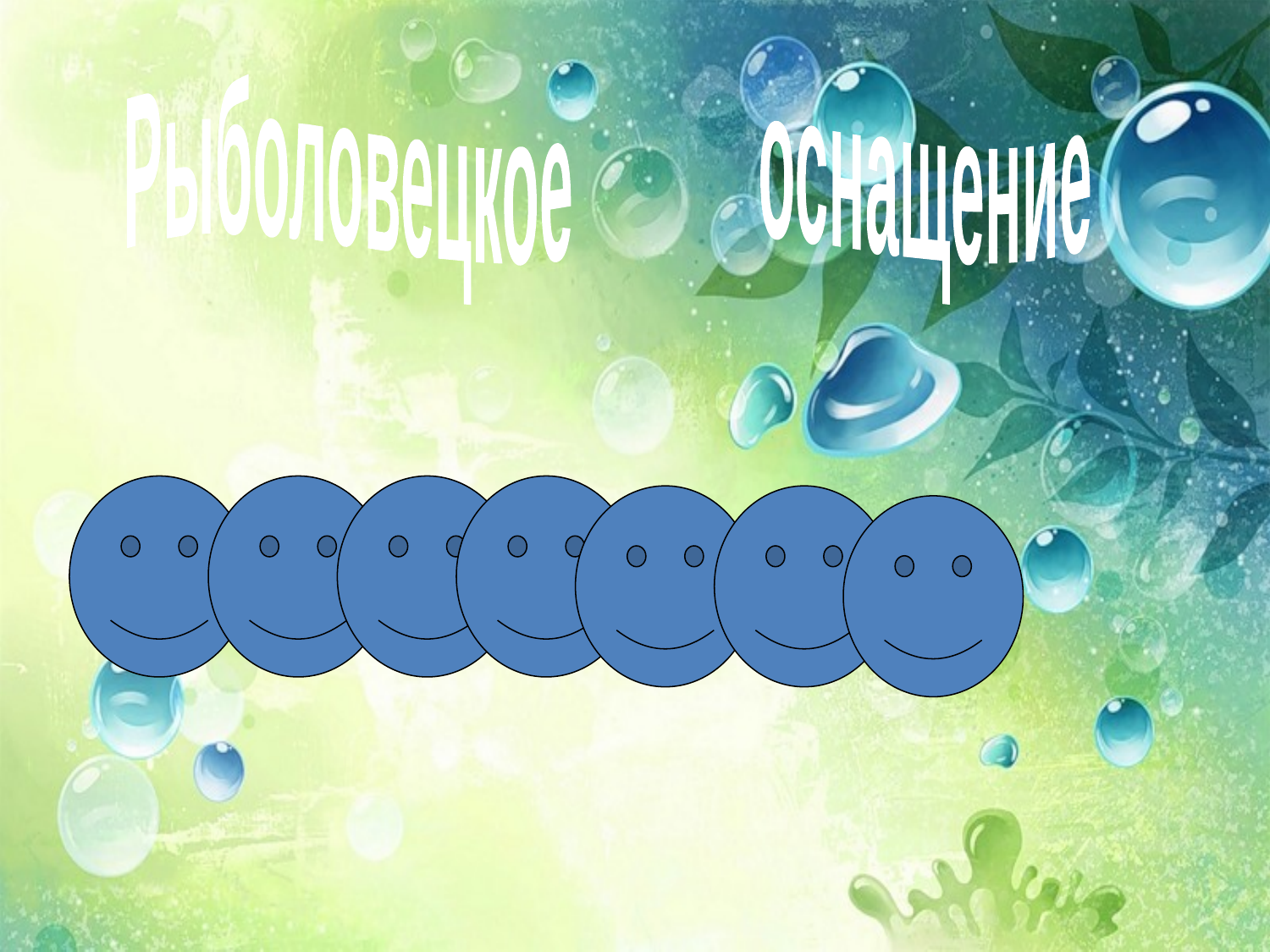

Рыболовецкое           оснащение

Г  р  у  з  и  л  о